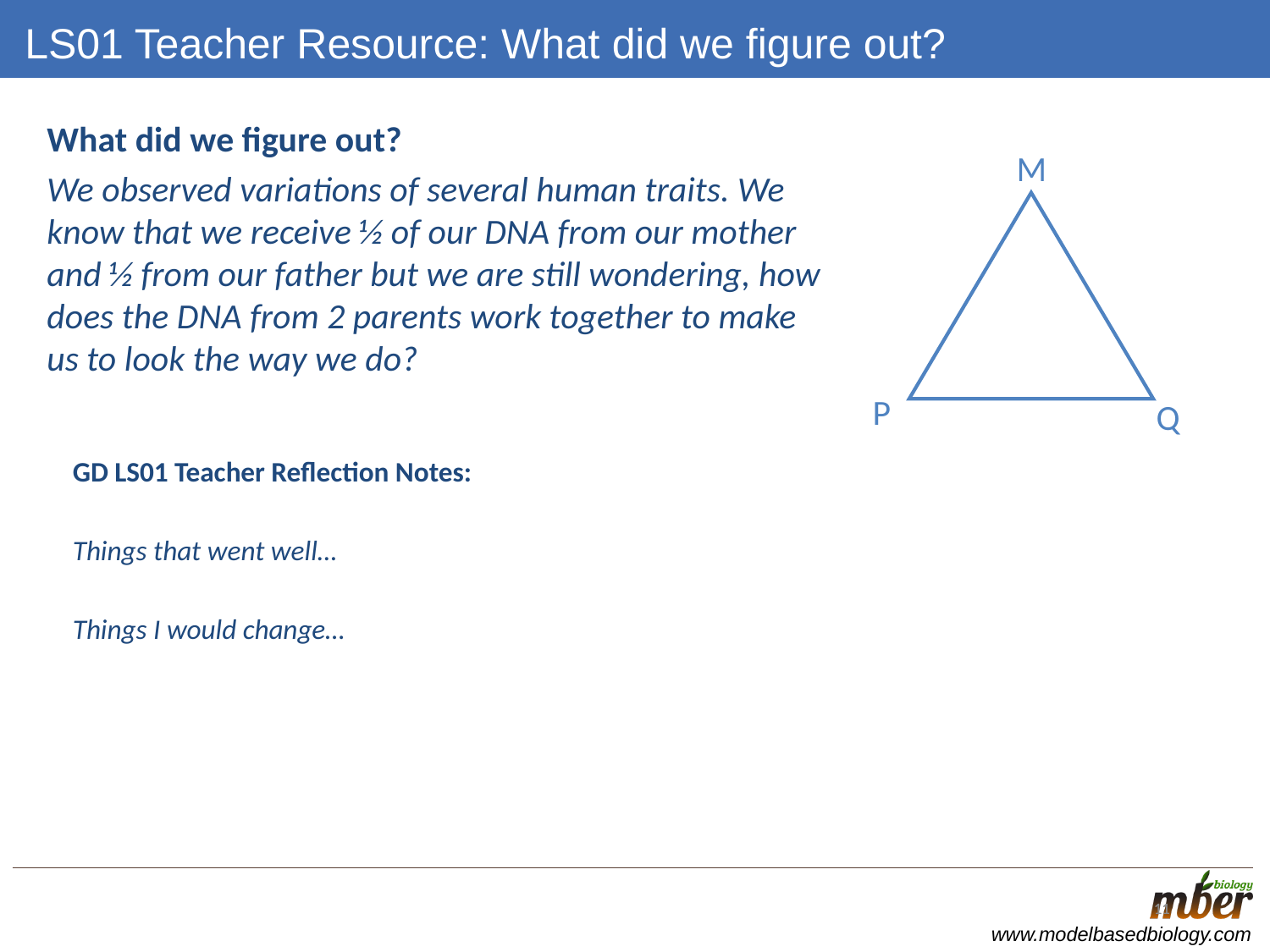

# LS01 Teacher Resource: What did we figure out?
What did we figure out?
We observed variations of several human traits. We know that we receive ½ of our DNA from our mother and ½ from our father but we are still wondering, how does the DNA from 2 parents work together to make us to look the way we do?

M

P
Q

GD LS01 Teacher Reflection Notes:

Things that went well…

Things I would change…

11
11